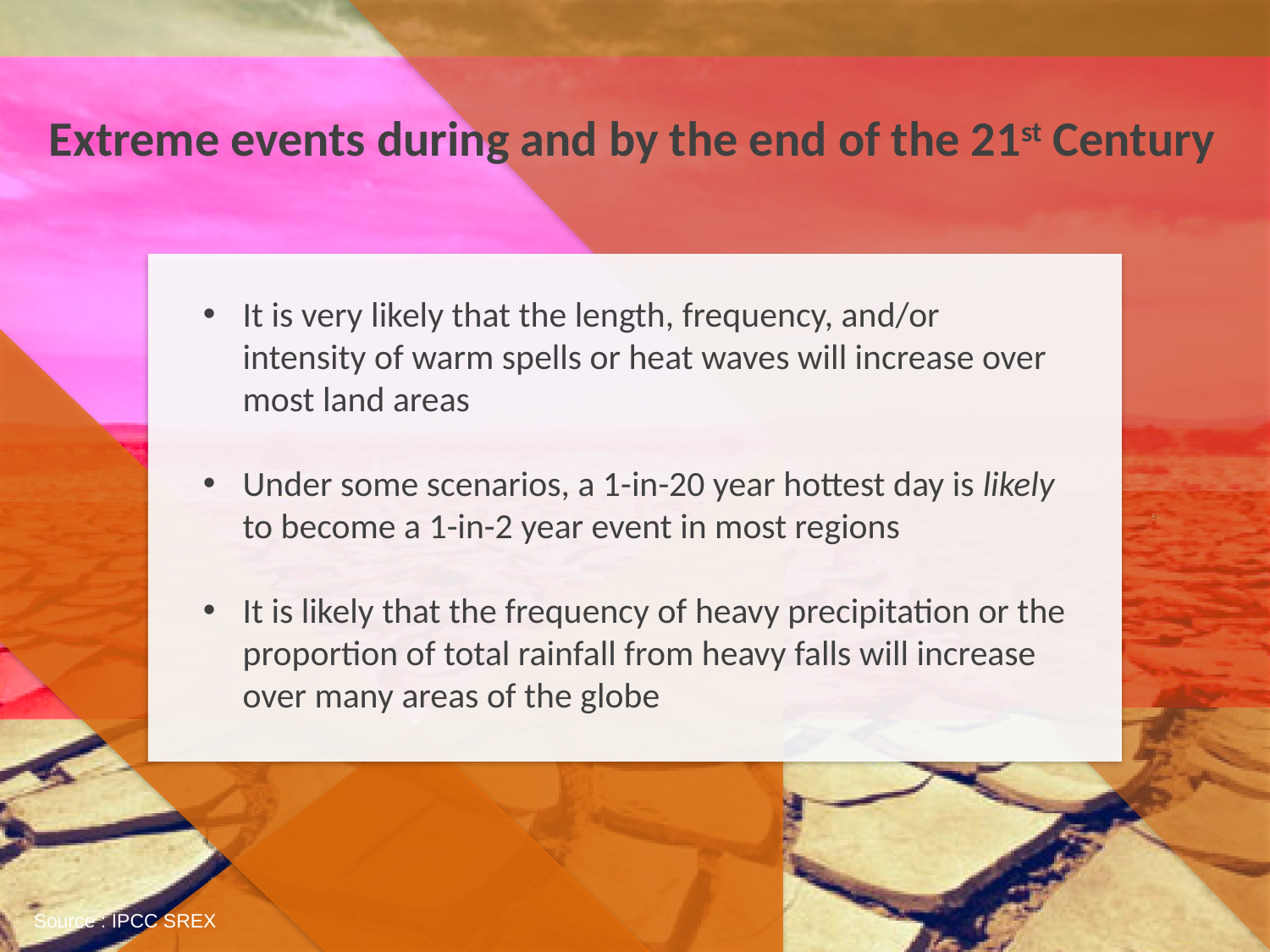

Extreme events during and by the end of the 21st Century

It is very likely that the length, frequency, and/or intensity of warm spells or heat waves will increase over most land areas

Under some scenarios, a 1-in-20 year hottest day is likely to become a 1-in-2 year event in most regions

It is likely that the frequency of heavy precipitation or the proportion of total rainfall from heavy falls will increase over many areas of the globe
Source : IPCC SREX